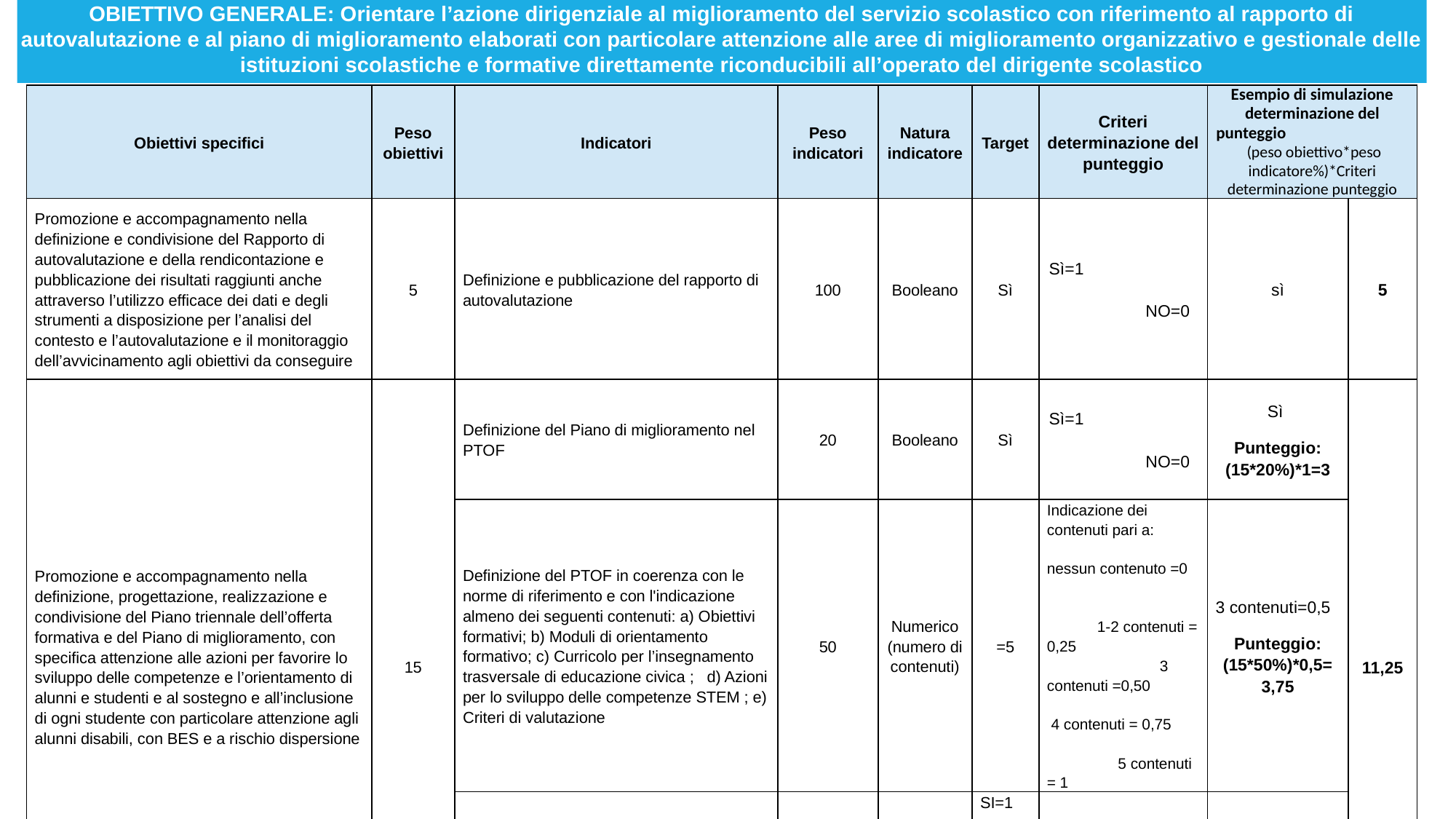

OBIETTIVO GENERALE: Orientare l’azione dirigenziale al miglioramento del servizio scolastico con riferimento al rapporto di autovalutazione e al piano di miglioramento elaborati con particolare attenzione alle aree di miglioramento organizzativo e gestionale delle istituzioni scolastiche e formative direttamente riconducibili all’operato del dirigente scolastico

| Obiettivi specifici | Peso obiettivi | Indicatori | Peso indicatori | Natura indicatore | Target | Criteri determinazione del punteggio | Esempio di simulazione determinazione del punteggio (peso obiettivo\*peso indicatore%)\*Criteri determinazione punteggio |  |
| --- | --- | --- | --- | --- | --- | --- | --- | --- |
| Promozione e accompagnamento nella definizione e condivisione del Rapporto di autovalutazione e della rendicontazione e pubblicazione dei risultati raggiunti anche attraverso l’utilizzo efficace dei dati e degli strumenti a disposizione per l’analisi del contesto e l’autovalutazione e il monitoraggio dell’avvicinamento agli obiettivi da conseguire | 5 | Definizione e pubblicazione del rapporto di autovalutazione | 100 | Booleano | Sì | Sì=1 NO=0 | sì | 5 |
| Promozione e accompagnamento nella definizione, progettazione, realizzazione e condivisione del Piano triennale dell’offerta formativa e del Piano di miglioramento, con specifica attenzione alle azioni per favorire lo sviluppo delle competenze e l’orientamento di alunni e studenti e al sostegno e all’inclusione di ogni studente con particolare attenzione agli alunni disabili, con BES e a rischio dispersione | 15 | Definizione del Piano di miglioramento nel PTOF | 20 | Booleano | Sì | Sì=1 NO=0 | Sì Punteggio: (15\*20%)\*1=3 | 11,25 |
|  |  | Definizione del PTOF in coerenza con le norme di riferimento e con l'indicazione almeno dei seguenti contenuti: a) Obiettivi formativi; b) Moduli di orientamento formativo; c) Curricolo per l’insegnamento trasversale di educazione civica ; d) Azioni per lo sviluppo delle competenze STEM ; e) Criteri di valutazione | 50 | Numerico (numero di contenuti) | =5 | Indicazione dei contenuti pari a: nessun contenuto =0 1-2 contenuti = 0,25 3 contenuti =0,50 4 contenuti = 0,75 5 contenuti = 1 | 3 contenuti=0,5 Punteggio: (15\*50%)\*0,5= 3,75 |  |
|  |  | Presenza del Piano per l’inclusione con la descrizione delle azioni della scuola per l’inclusione scolastica | 30 | Booleano | SI=1 NO=0 | Sì=1 NO=0 | Sì Punteggio: (15\*30%)\*1= 4,5 |  |